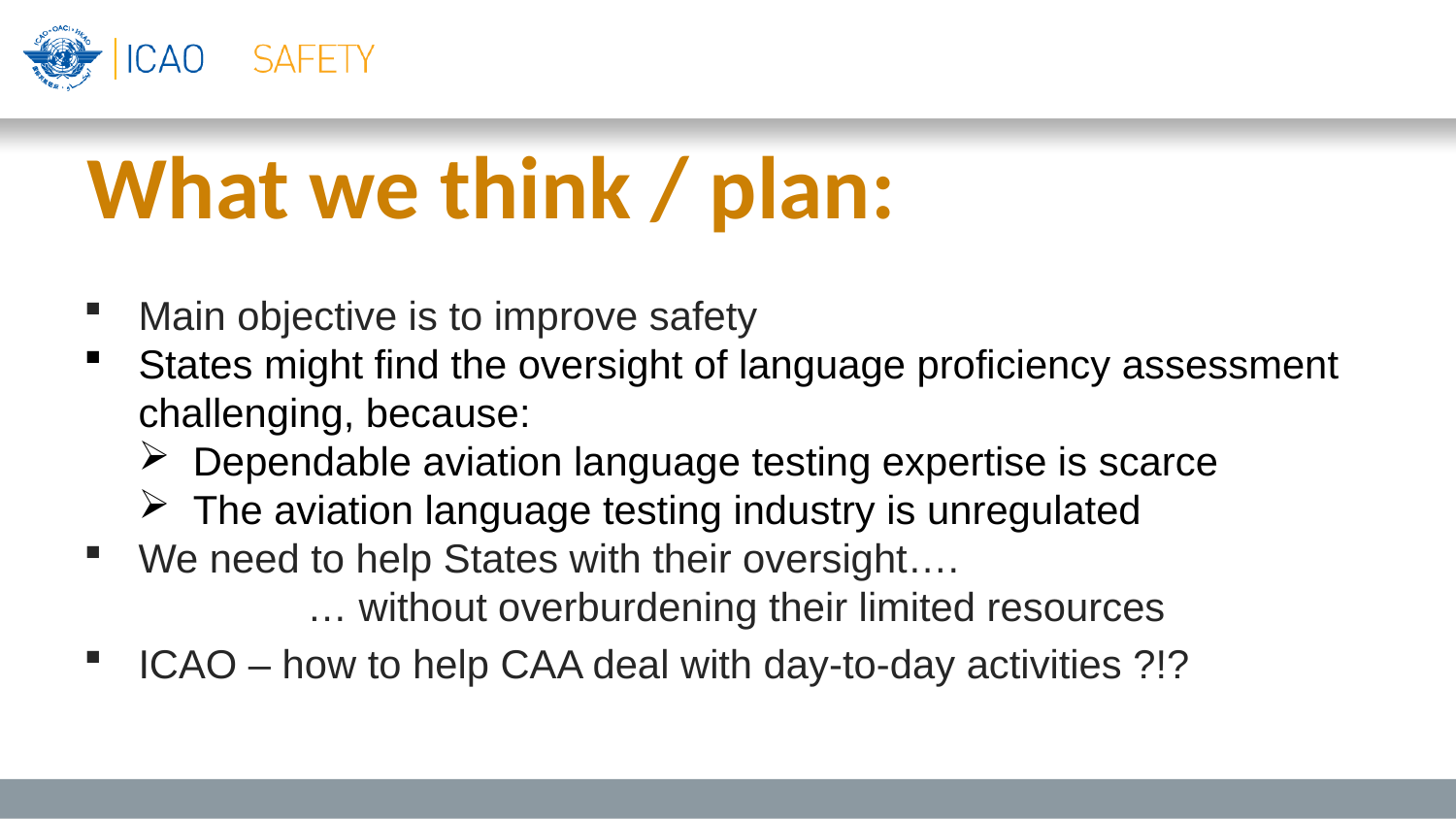

# What we think / plan:
Main objective is to improve safety
States might find the oversight of language proficiency assessment challenging, because:
Dependable aviation language testing expertise is scarce
The aviation language testing industry is unregulated
We need to help States with their oversight….
                    … without overburdening their limited resources
ICAO – how to help CAA deal with day-to-day activities ?!?